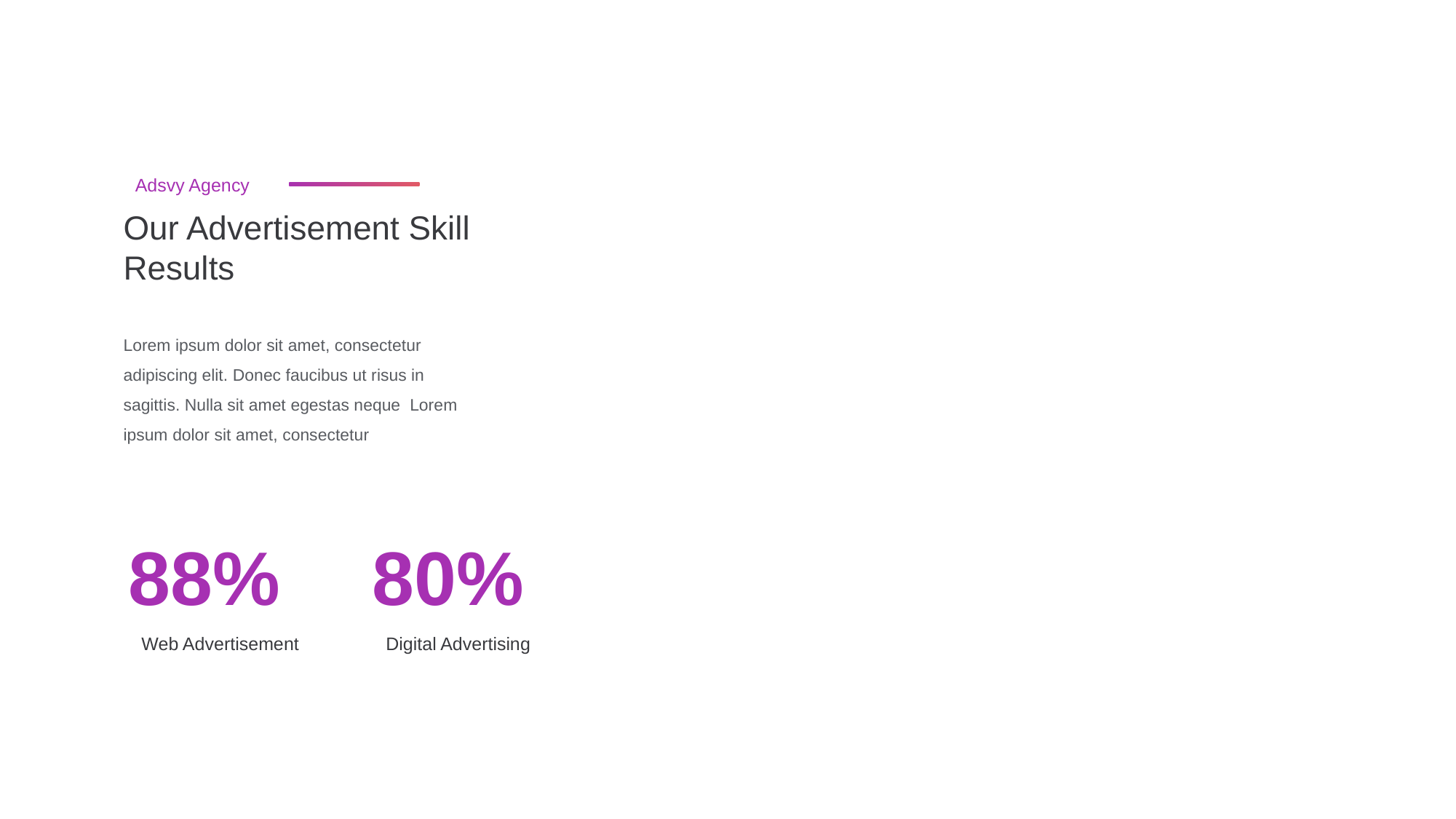

Adsvy Agency

Our Advertisement Skill Results
Lorem ipsum dolor sit amet, consectetur adipiscing elit. Donec faucibus ut risus in sagittis. Nulla sit amet egestas neque  Lorem ipsum dolor sit amet, consectetur

88%
Web Advertisement
80%
Digital Advertising